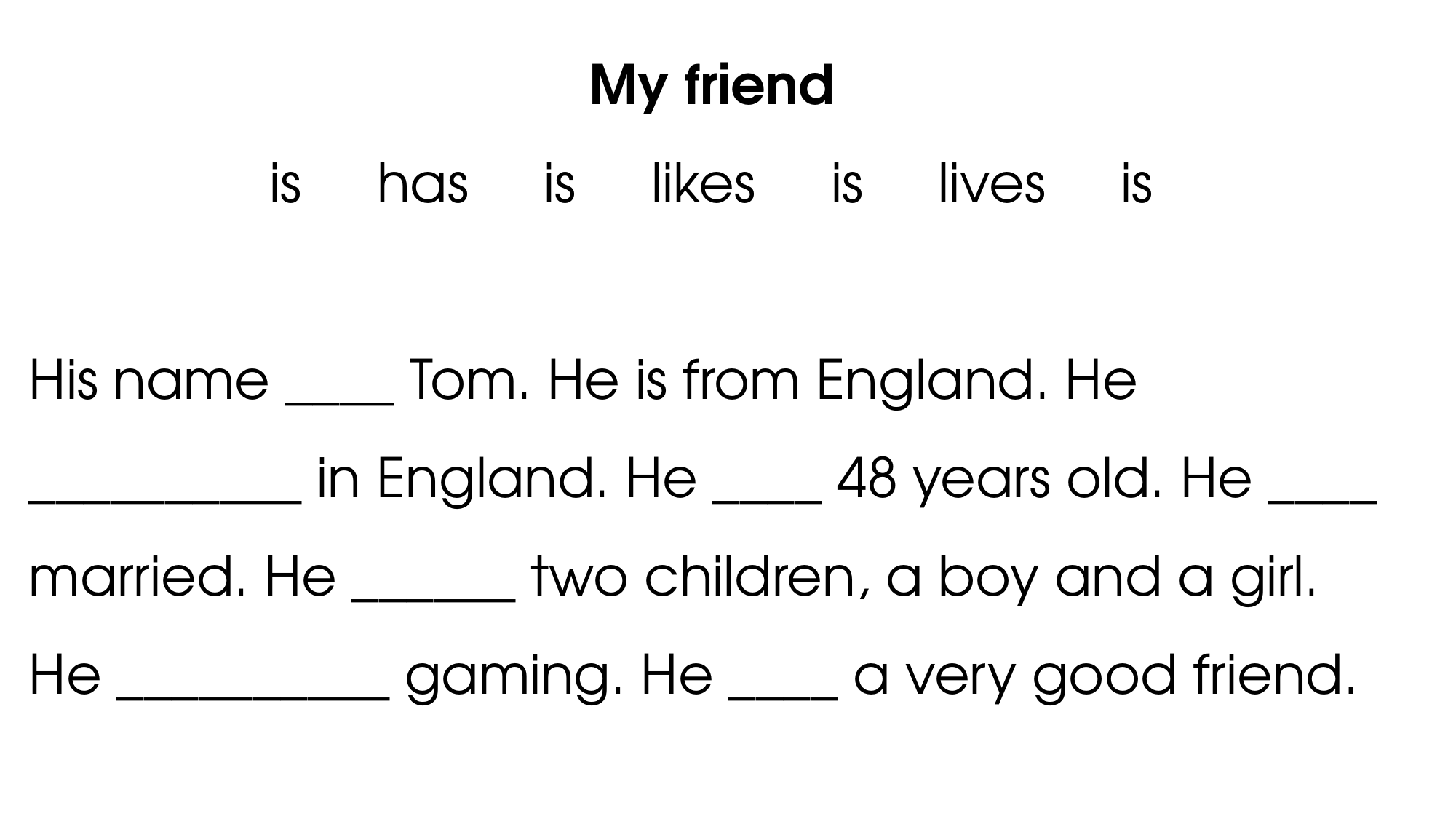

My friend
is     has     is     likes     is     lives     is

His name ____ Tom. He is from England. He __________ in England. He ____ 48 years old. He ____ married. He ______ two children, a boy and a girl. He __________ gaming. He ____ a very good friend.